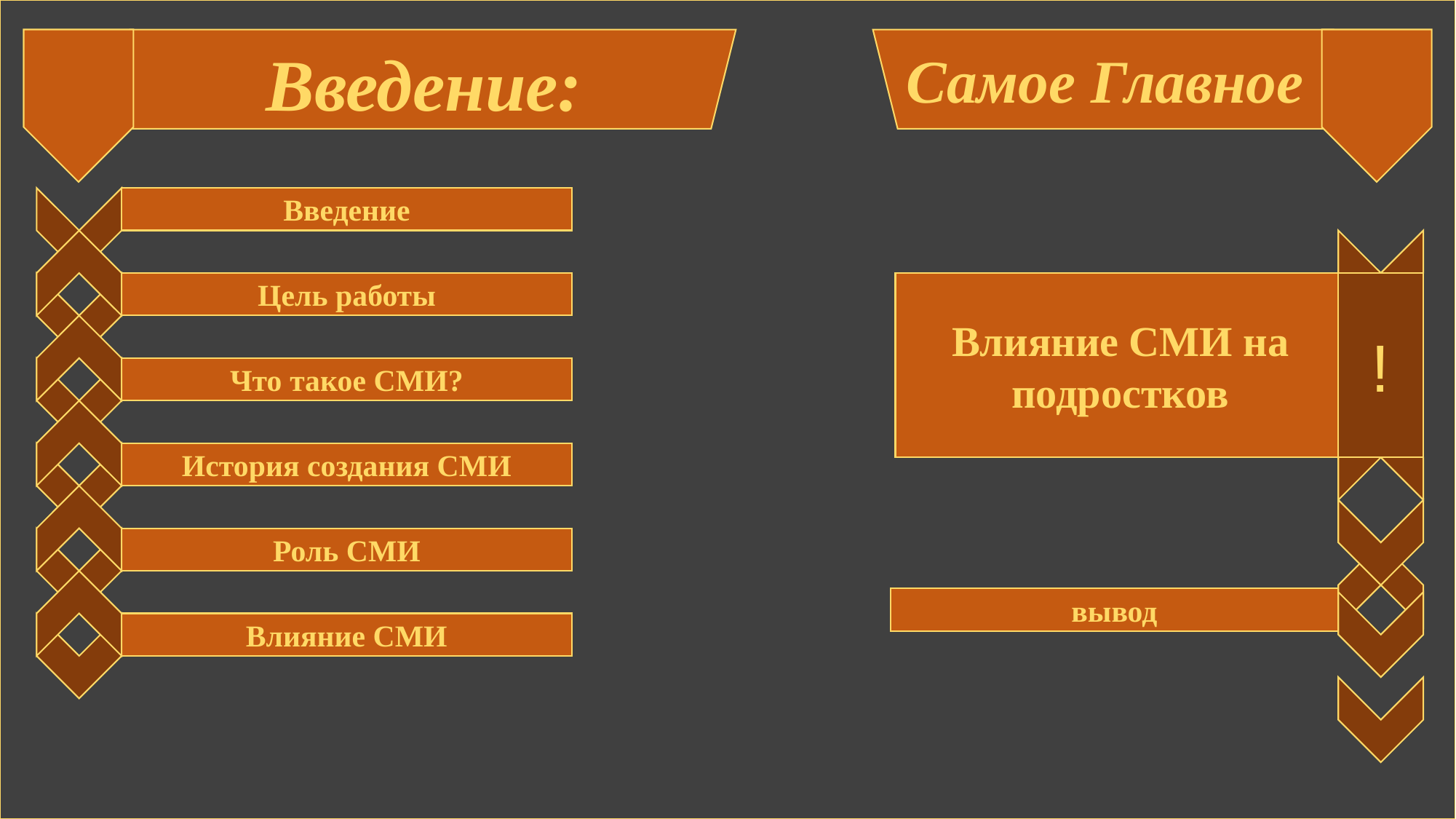

Введение:
Самое Главное

Введение

Влияние СМИ на подростков

Цель работы
!

Что такое СМИ?

История создания СМИ

Роль СМИ

вывод

Влияние СМИ